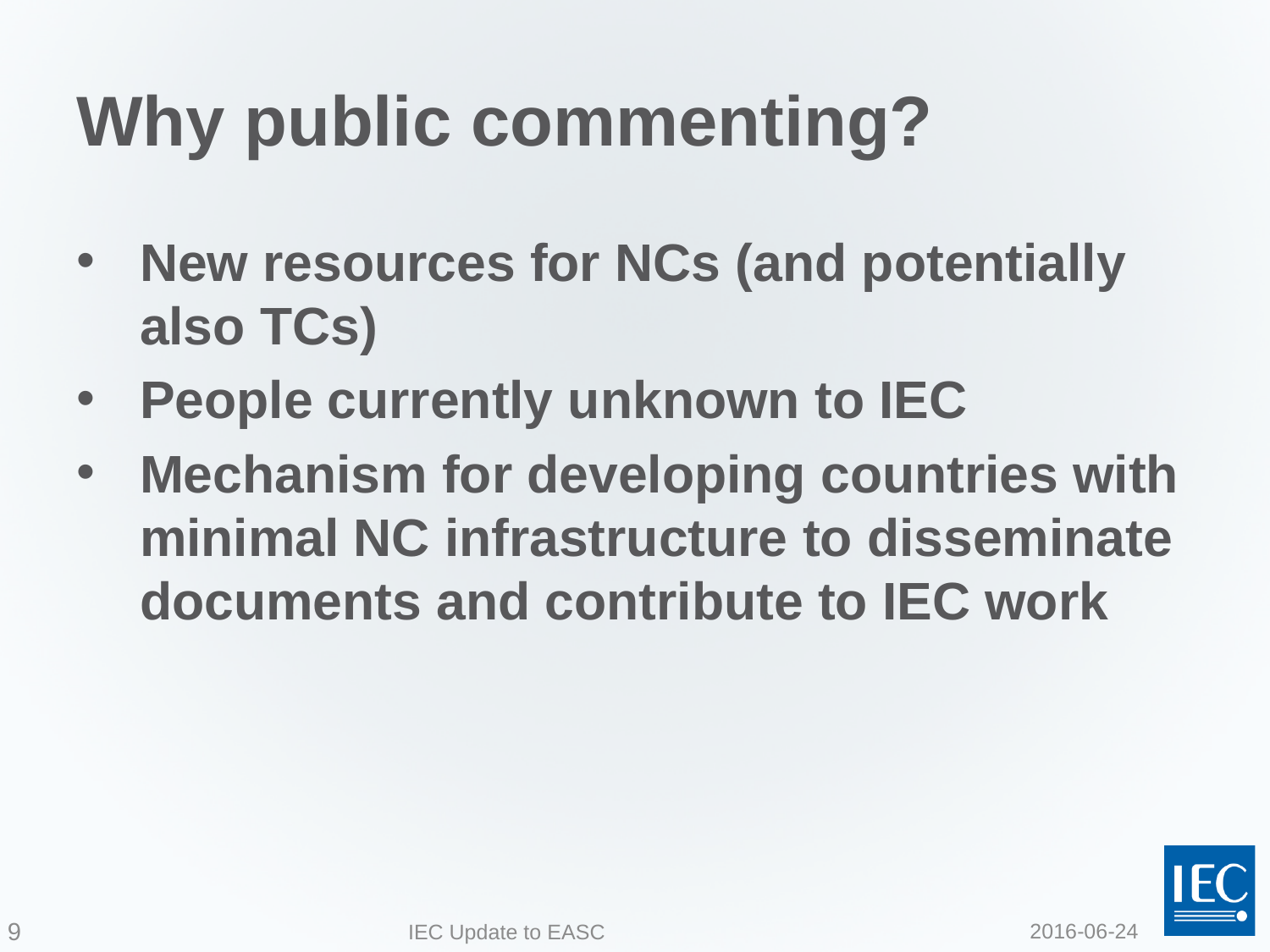

# Why public commenting?
New resources for NCs (and potentially also TCs)
People currently unknown to IEC
Mechanism for developing countries with minimal NC infrastructure to disseminate documents and contribute to IEC work
9
2016-06-24
IEC Update to EASC